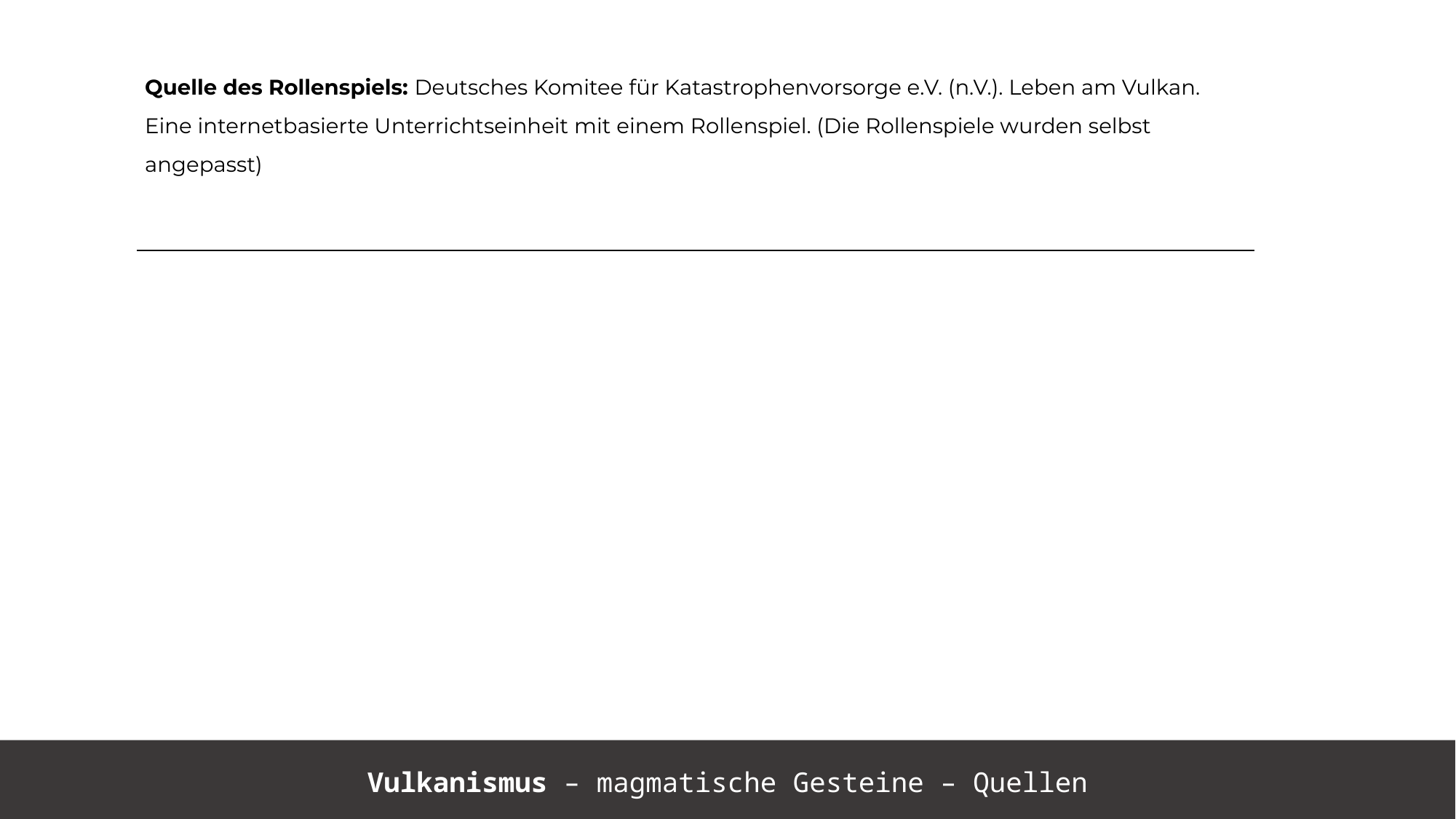

| Quelle des Rollenspiels: Deutsches Komitee für Katastrophenvorsorge e.V. (n.V.). Leben am Vulkan. Eine internetbasierte Unterrichtseinheit mit einem Rollenspiel. (Die Rollenspiele wurden selbst angepasst) |
| --- |
|  |
Vulkanismus – magmatische Gesteine – Quellen
https://de.wikipedia.org/wiki/Fraktionierte_Kristallisation_(Petrologie)